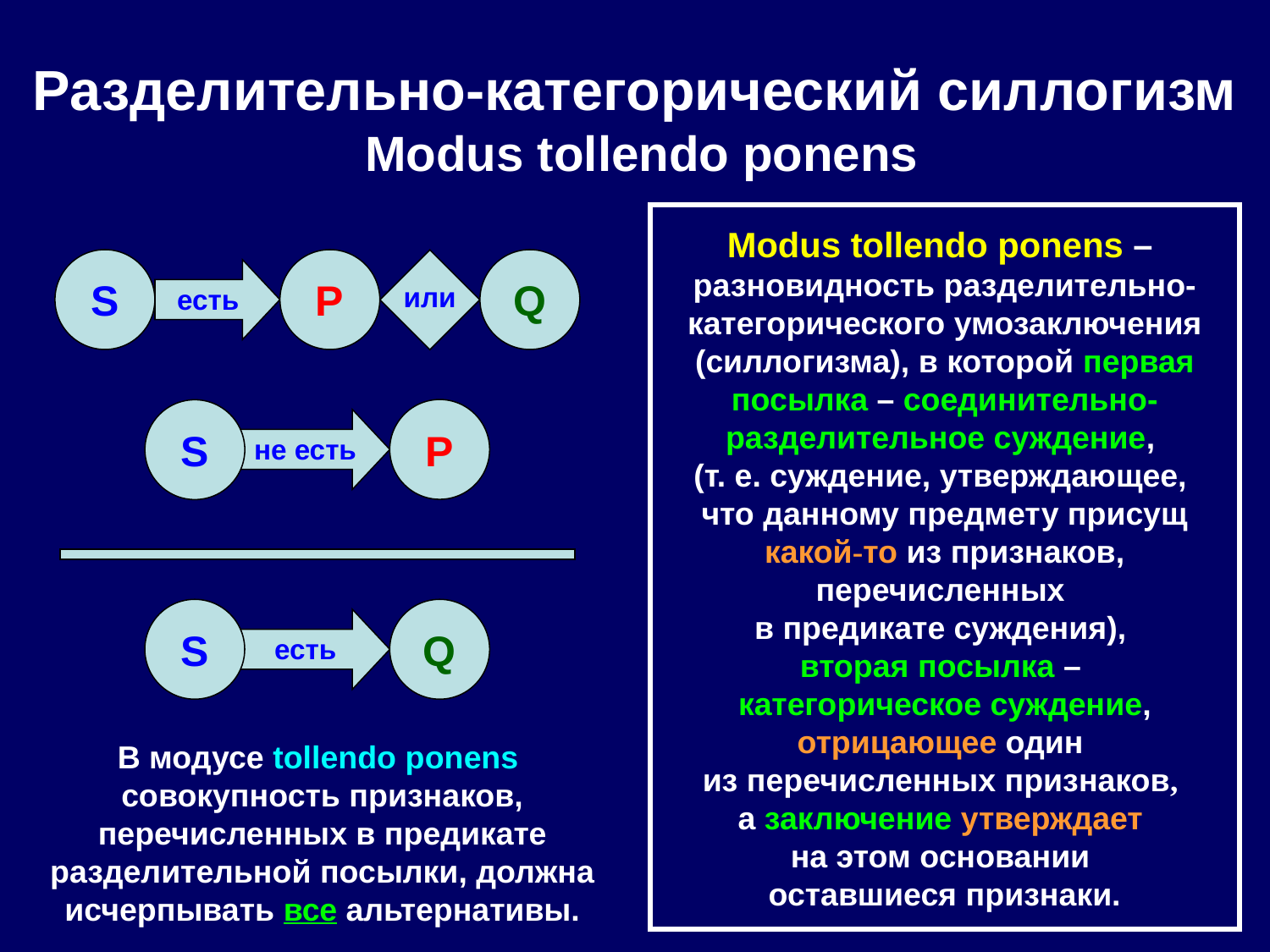

# Разделительно-категорический силлогизм Modus tollendo ponens
Modus tollendo ponens –
разновидность разделительно-категорического умозаключения (силлогизма), в которой первая посылка – соединительно-разделительное суждение,
(т. е. суждение, утверждающее,
что данному предмету присущ какой-то из признаков, перечисленных
в предикате суждения),
вторая посылка –
категорическое суждение, отрицающее один
из перечисленных признаков,
а заключение утверждает
на этом основании
оставшиеся признаки.
S
P
Q
или
есть
P
S
не есть

S
Q
есть
В модусе tollendo ponens
совокупность признаков, перечисленных в предикате разделительной посылки, должна исчерпывать все альтернативы.